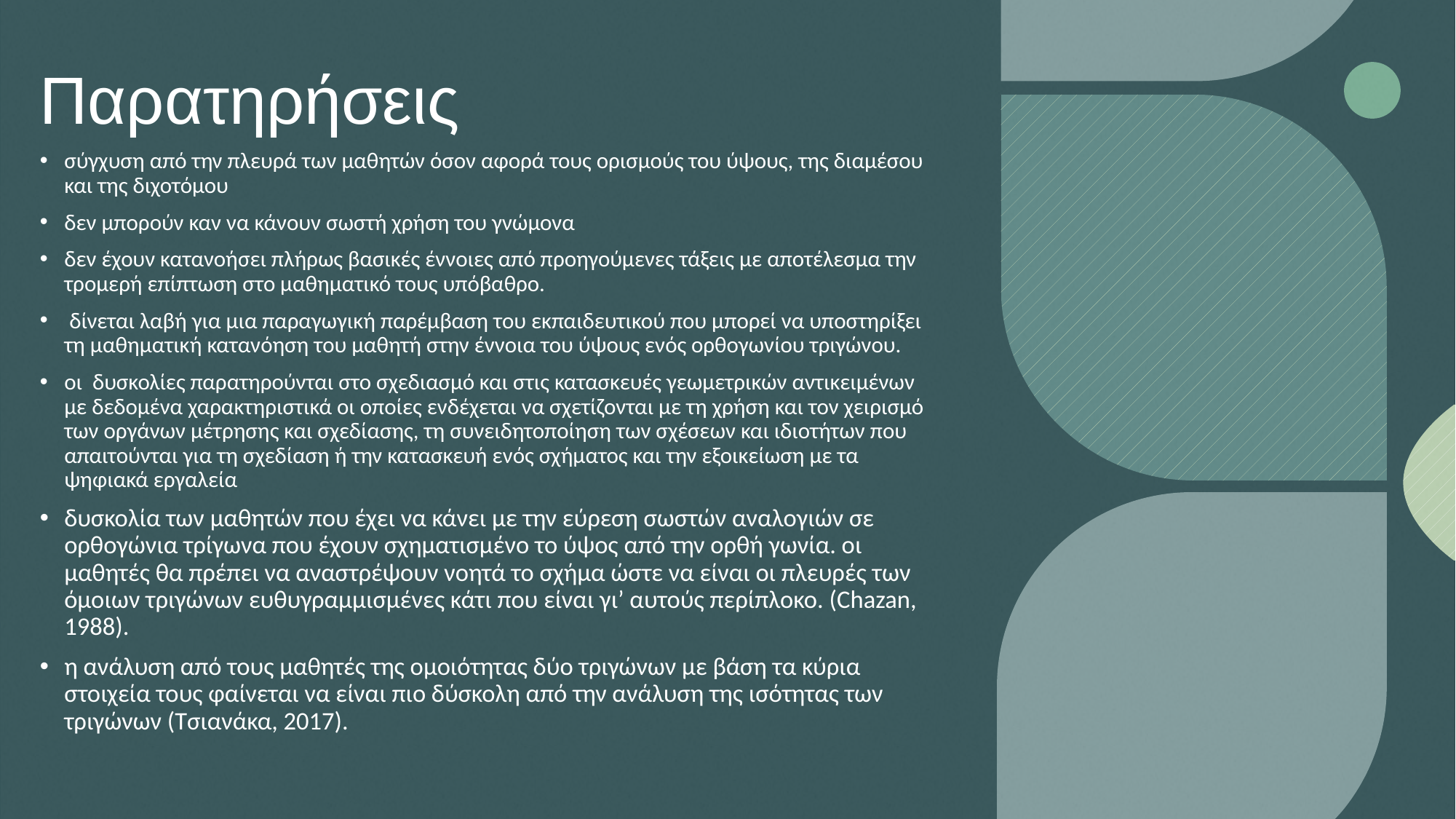

# Παρατηρήσεις
σύγχυση από την πλευρά των μαθητών όσον αφορά τους ορισμούς του ύψους, της διαμέσου και της διχοτόμου
δεν μπορούν καν να κάνουν σωστή χρήση του γνώμονα
δεν έχουν κατανοήσει πλήρως βασικές έννοιες από προηγούμενες τάξεις με αποτέλεσμα την τρομερή επίπτωση στο μαθηματικό τους υπόβαθρο.
 δίνεται λαβή για μια παραγωγική παρέμβαση του εκπαιδευτικού που μπορεί να υποστηρίξει τη μαθηματική κατανόηση του μαθητή στην έννοια του ύψους ενός ορθογωνίου τριγώνου.
οι  δυσκολίες παρατηρούνται στο σχεδιασμό και στις κατασκευές γεωμετρικών αντικειμένων με δεδομένα χαρακτηριστικά οι οποίες ενδέχεται να σχετίζονται με τη χρήση και τον χειρισμό των οργάνων μέτρησης και σχεδίασης, τη συνειδητοποίηση των σχέσεων και ιδιοτήτων που απαιτούνται για τη σχεδίαση ή την κατασκευή ενός σχήματος και την εξοικείωση με τα ψηφιακά εργαλεία
δυσκολία των μαθητών που έχει να κάνει με την εύρεση σωστών αναλογιών σε ορθογώνια τρίγωνα που έχουν σχηματισμένο το ύψος από την ορθή γωνία. οι μαθητές θα πρέπει να αναστρέψουν νοητά το σχήμα ώστε να είναι οι πλευρές των όμοιων τριγώνων ευθυγραμμισμένες κάτι που είναι γι’ αυτούς περίπλοκο. (Chazan, 1988).
η ανάλυση από τους μαθητές της ομοιότητας δύο τριγώνων με βάση τα κύρια στοιχεία τους φαίνεται να είναι πιο δύσκολη από την ανάλυση της ισότητας των τριγώνων (Τσιανάκα, 2017).